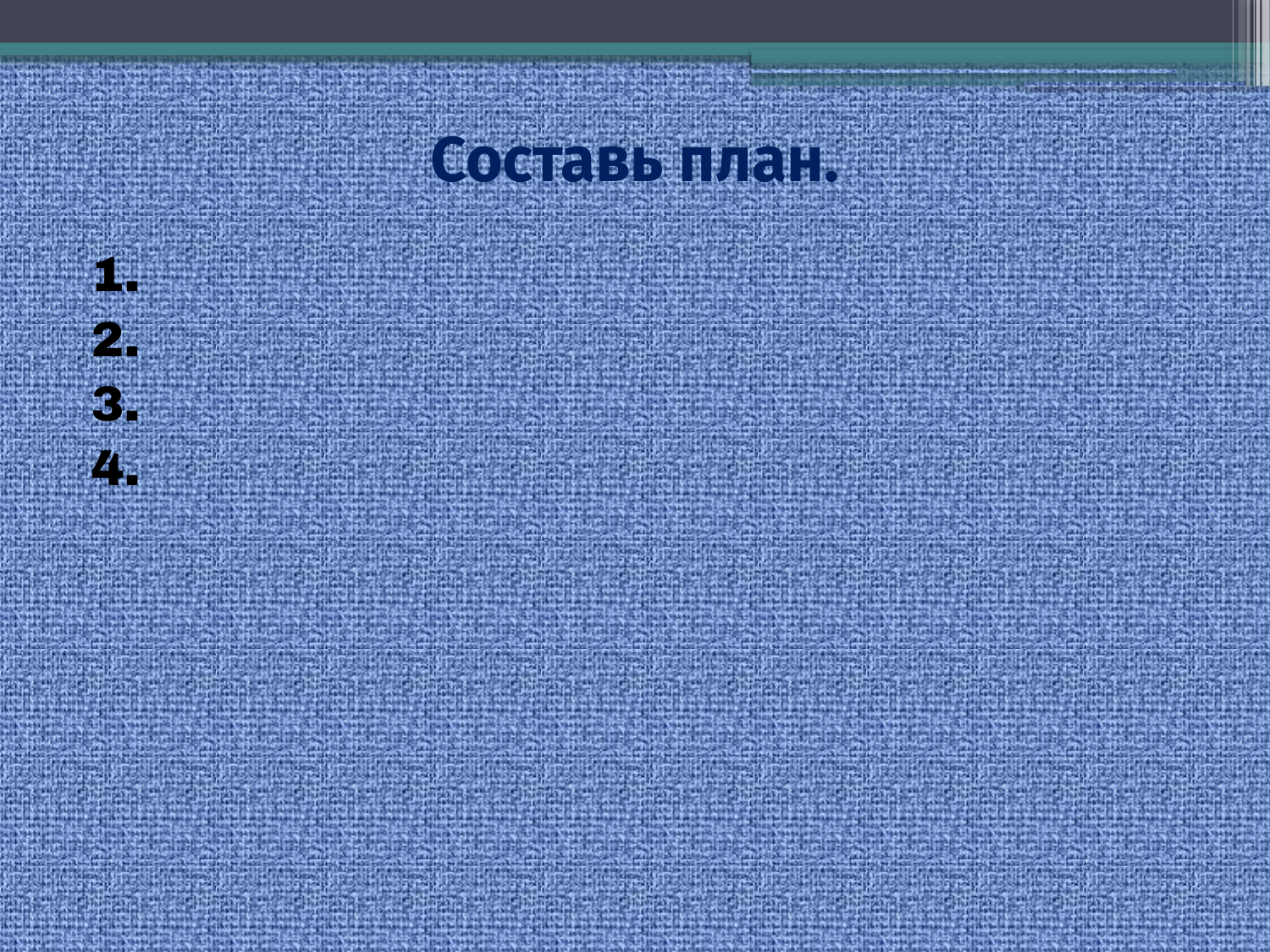

# Составь план.
1.
2.
3.
4.